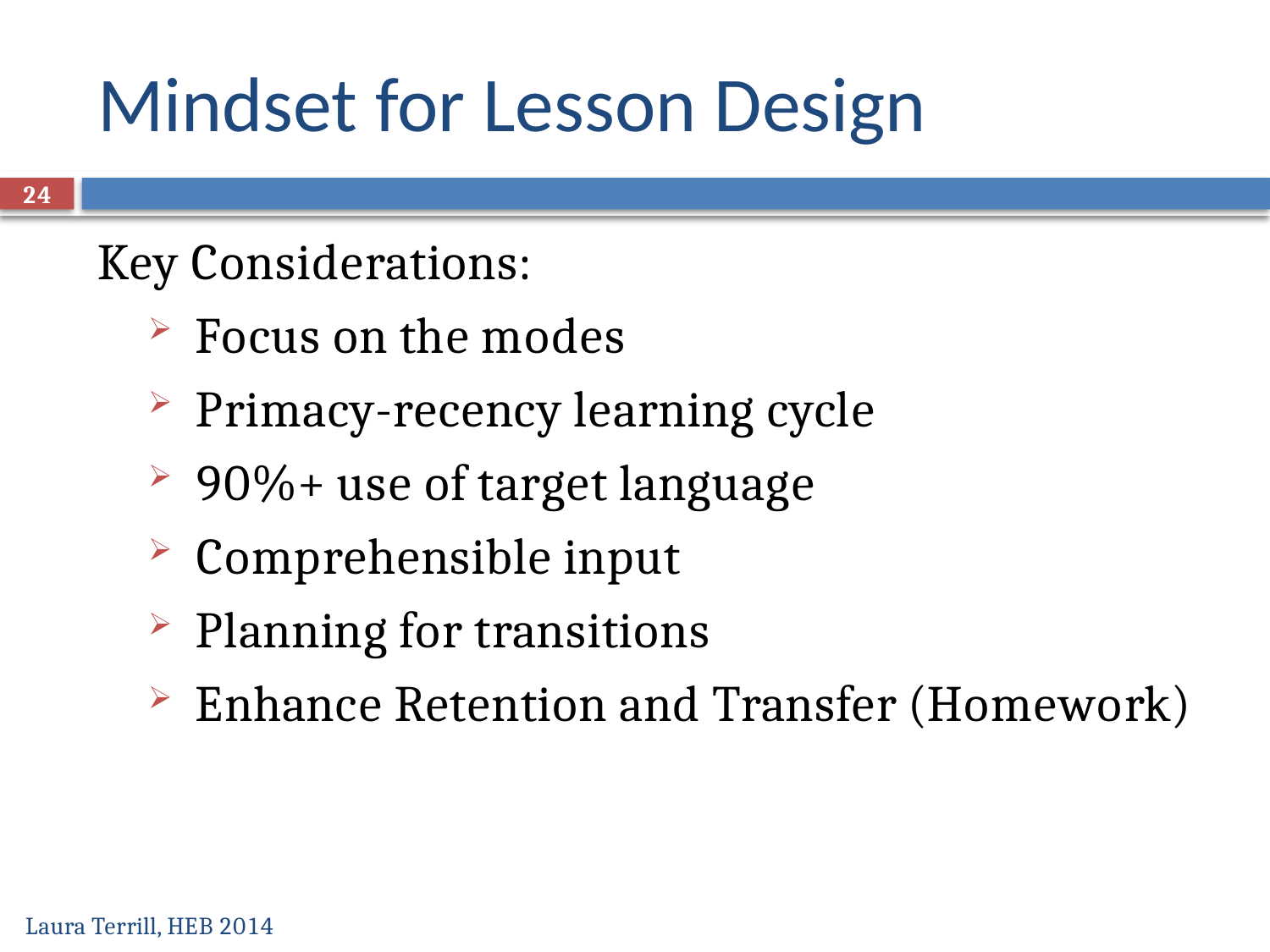

# Mindset for Lesson Design
24
Key Considerations:
  Focus on the modes
  Primacy-recency learning cycle
  90%+ use of target language
  Comprehensible input
  Planning for transitions
  Enhance Retention and Transfer (Homework)
Laura Terrill, HEB 2014